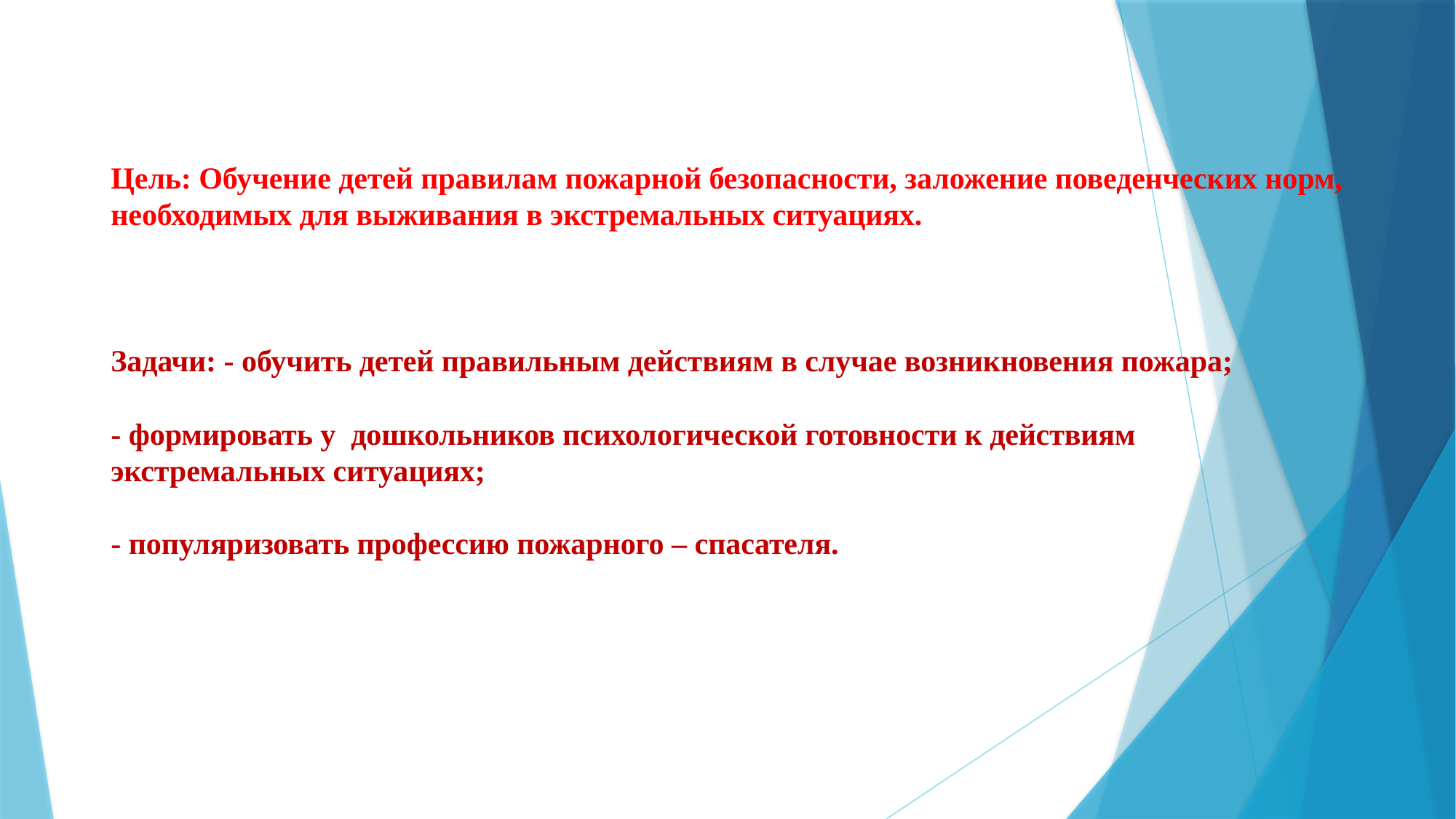

# Цель: Обучение детей правилам пожарной безопасности, заложение поведенческих норм, необходимых для выживания в экстремальных ситуациях. Задачи: - обучить детей правильным действиям в случае возникновения пожара; - формировать у  дошкольников психологической готовности к действиям экстремальных ситуациях; - популяризовать профессию пожарного – спасателя.